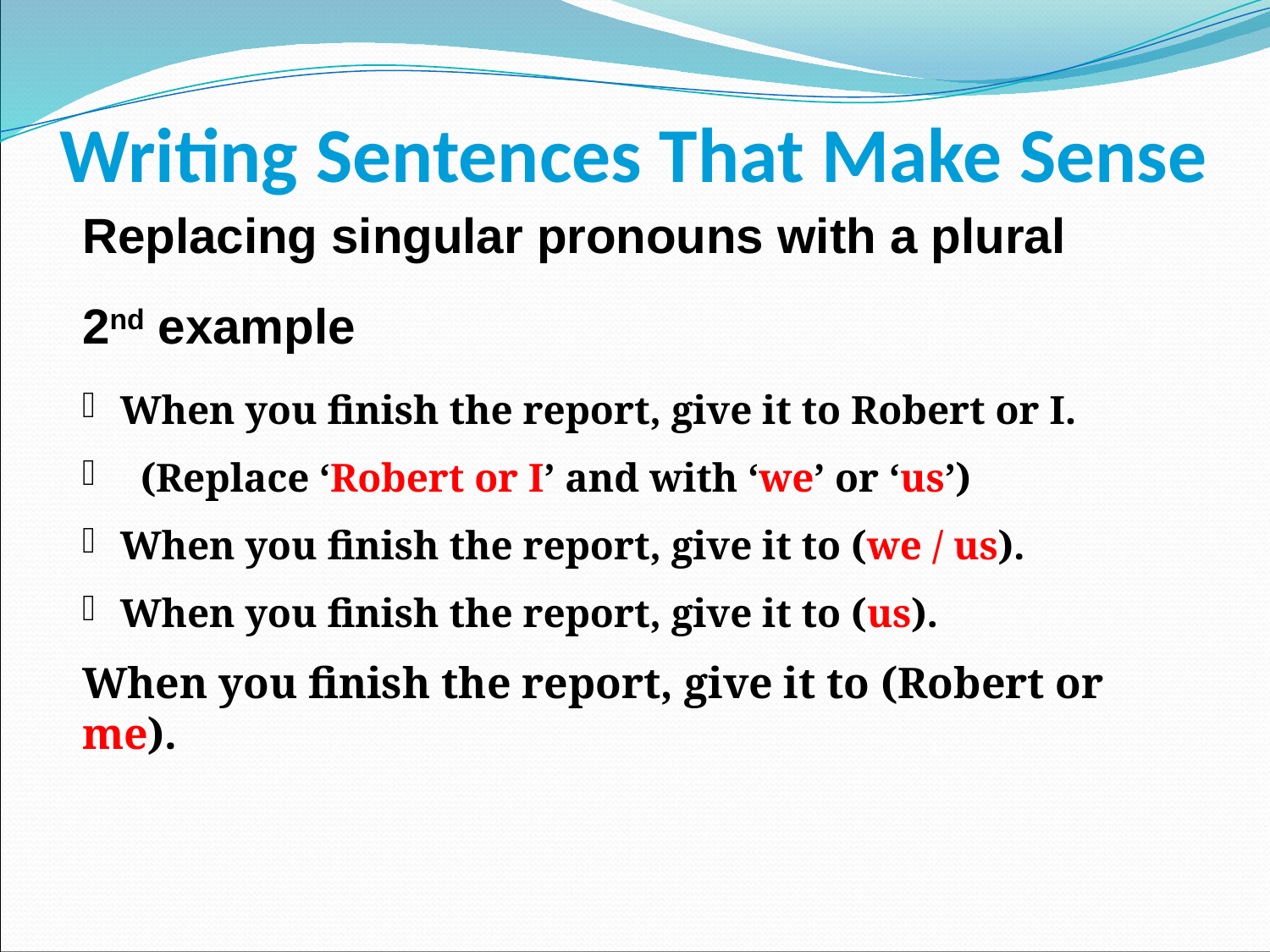

# Writing Sentences That Make Sense
Replacing singular pronouns with a plural
2nd example
When you finish the report, give it to Robert or I.
  (Replace ‘Robert or I’ and with ‘we’ or ‘us’)
When you finish the report, give it to (we / us).
When you finish the report, give it to (us).
When you finish the report, give it to (Robert or me).